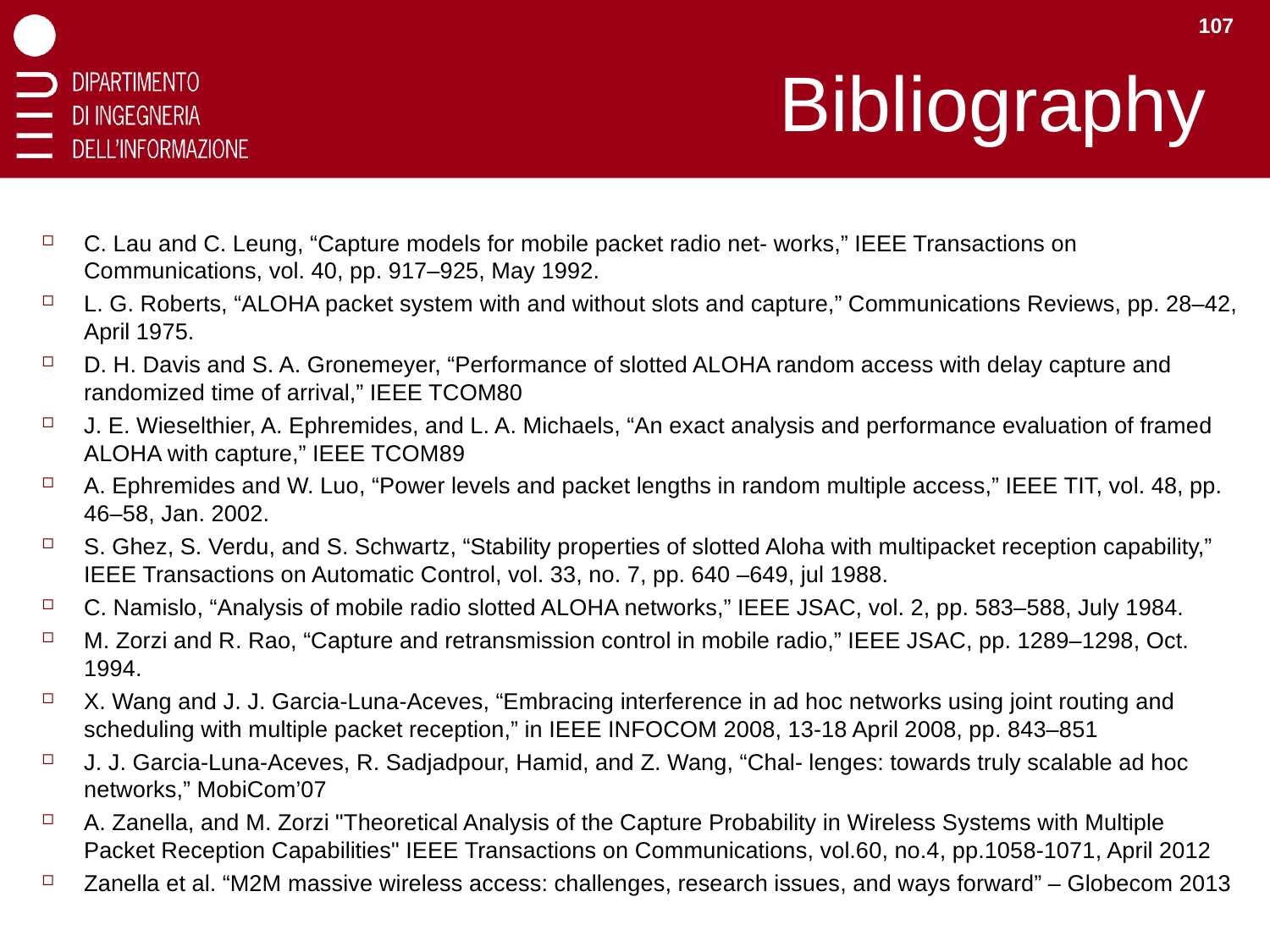

107
# Bibliography
C. Lau and C. Leung, “Capture models for mobile packet radio net- works,” IEEE Transactions on Communications, vol. 40, pp. 917–925, May 1992.
L. G. Roberts, “ALOHA packet system with and without slots and capture,” Communications Reviews, pp. 28–42, April 1975.
D. H. Davis and S. A. Gronemeyer, “Performance of slotted ALOHA random access with delay capture and randomized time of arrival,” IEEE TCOM80
J. E. Wieselthier, A. Ephremides, and L. A. Michaels, “An exact analysis and performance evaluation of framed ALOHA with capture,” IEEE TCOM89
A. Ephremides and W. Luo, “Power levels and packet lengths in random multiple access,” IEEE TIT, vol. 48, pp. 46–58, Jan. 2002.
S. Ghez, S. Verdu, and S. Schwartz, “Stability properties of slotted Aloha with multipacket reception capability,” IEEE Transactions on Automatic Control, vol. 33, no. 7, pp. 640 –649, jul 1988.
C. Namislo, “Analysis of mobile radio slotted ALOHA networks,” IEEE JSAC, vol. 2, pp. 583–588, July 1984.
M. Zorzi and R. Rao, “Capture and retransmission control in mobile radio,” IEEE JSAC, pp. 1289–1298, Oct. 1994.
X. Wang and J. J. Garcia-Luna-Aceves, “Embracing interference in ad hoc networks using joint routing and scheduling with multiple packet reception,” in IEEE INFOCOM 2008, 13-18 April 2008, pp. 843–851
J. J. Garcia-Luna-Aceves, R. Sadjadpour, Hamid, and Z. Wang, “Chal- lenges: towards truly scalable ad hoc networks,” MobiCom’07
A. Zanella, and M. Zorzi "Theoretical Analysis of the Capture Probability in Wireless Systems with Multiple Packet Reception Capabilities" IEEE Transactions on Communications, vol.60, no.4, pp.1058-1071, April 2012
Zanella et al. “M2M massive wireless access: challenges, research issues, and ways forward” – Globecom 2013